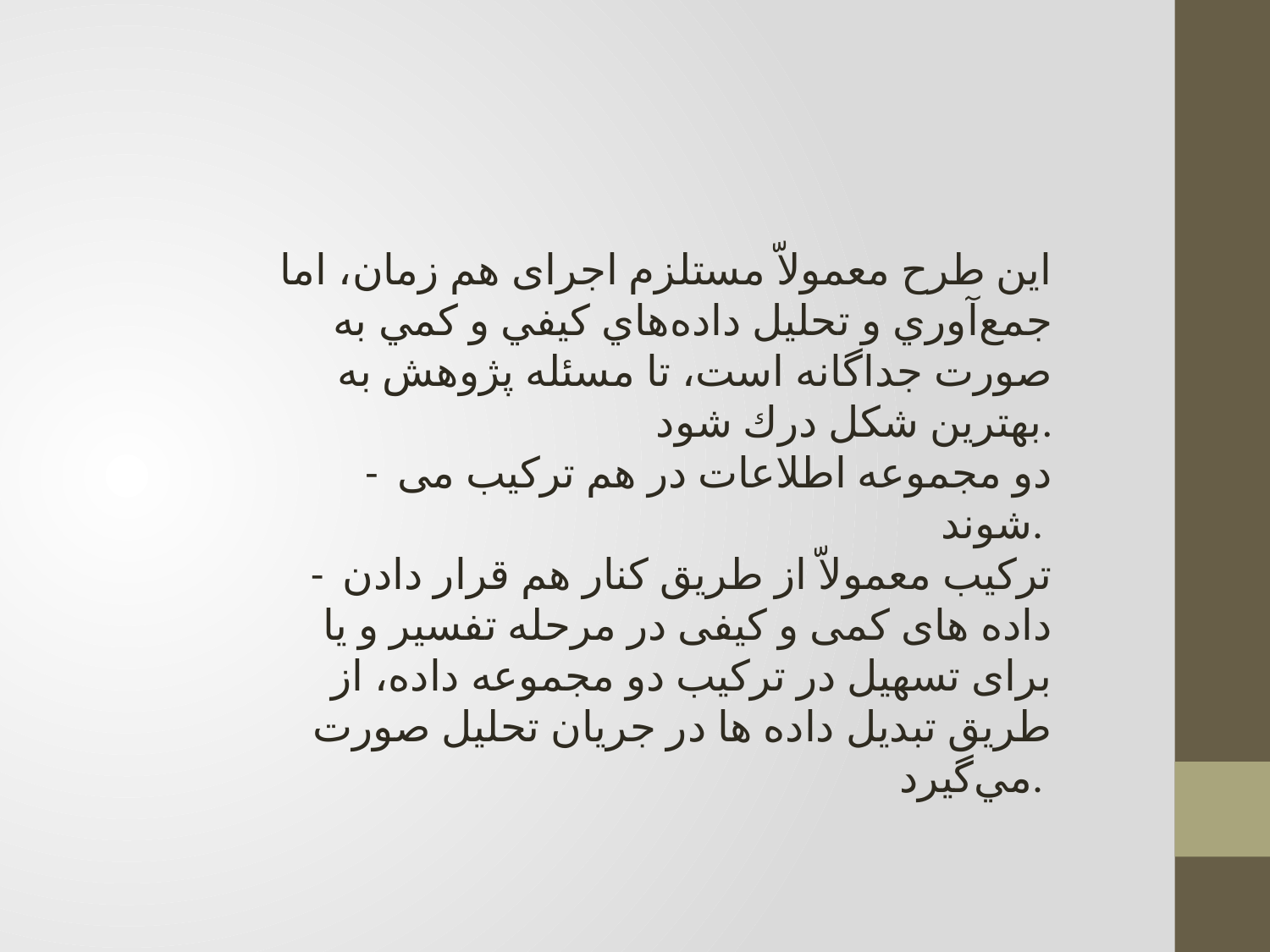

اين طرح معمولاّ مستلزم اجرای هم زمان، اما جمع‌آوري و تحليل داده‌هاي كيفي و كمي به صورت جداگانه است، تا مسئله پژوهش به بهترين شكل درك شود.
-  دو مجموعه اطلاعات در هم تركيب می شوند.
-  تركيب معمولاّ از طریق كنار هم قرار دادن داده های کمی و کیفی در مرحله تفسیر و يا برای تسهیل در ترکیب دو مجموعه داده، از طریق تبديل داده ها در جریان تحلیل صورت مي‌گيرد.